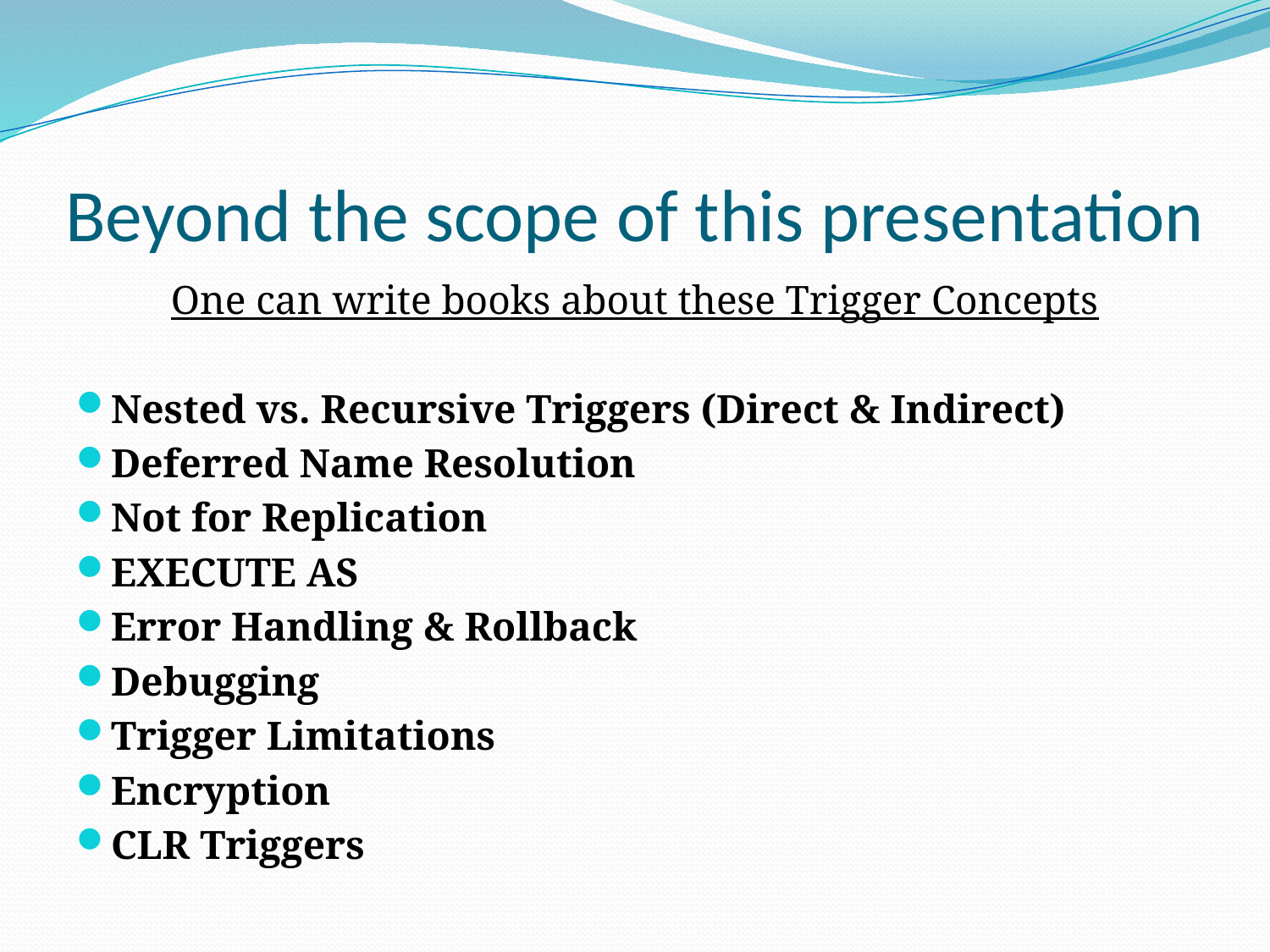

# Beyond the scope of this presentation
One can write books about these Trigger Concepts

Nested vs. Recursive Triggers (Direct & Indirect)
Deferred Name Resolution
Not for Replication
EXECUTE AS
Error Handling & Rollback
Debugging
Trigger Limitations
Encryption
CLR Triggers